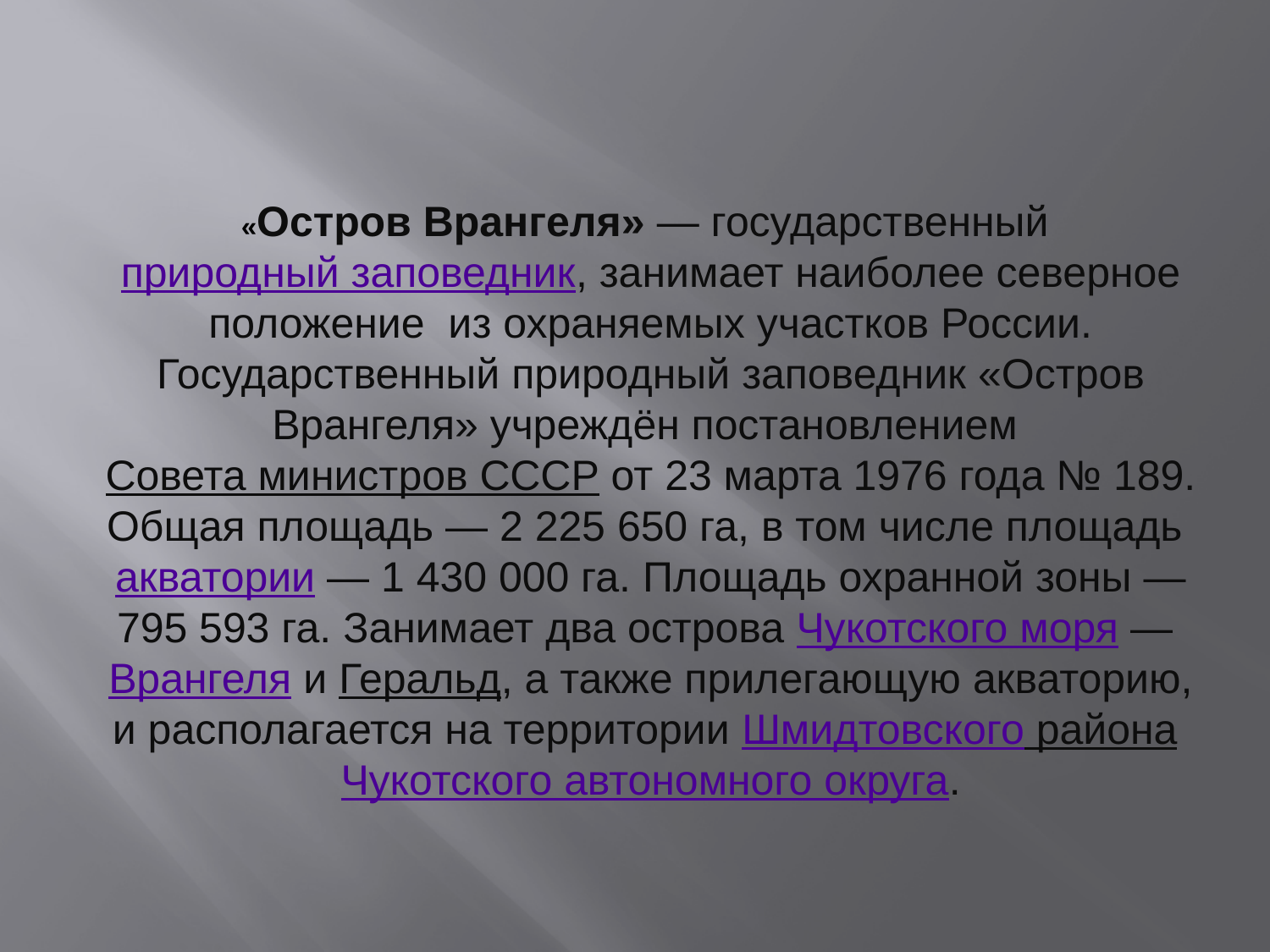

# «Остров Врангеля» — государственный природный заповедник, занимает наиболее северное положение  из охраняемых участков России. Государственный природный заповедник «Остров Врангеля» учреждён постановлением Совета министров СССР от 23 марта 1976 года № 189. Общая площадь — 2 225 650 га, в том числе площадь акватории — 1 430 000 га. Площадь охранной зоны — 795 593 га. Занимает два острова Чукотского моря — Врангеля и Геральд, а также прилегающую акваторию, и располагается на территории Шмидтовского района Чукотского автономного округа.